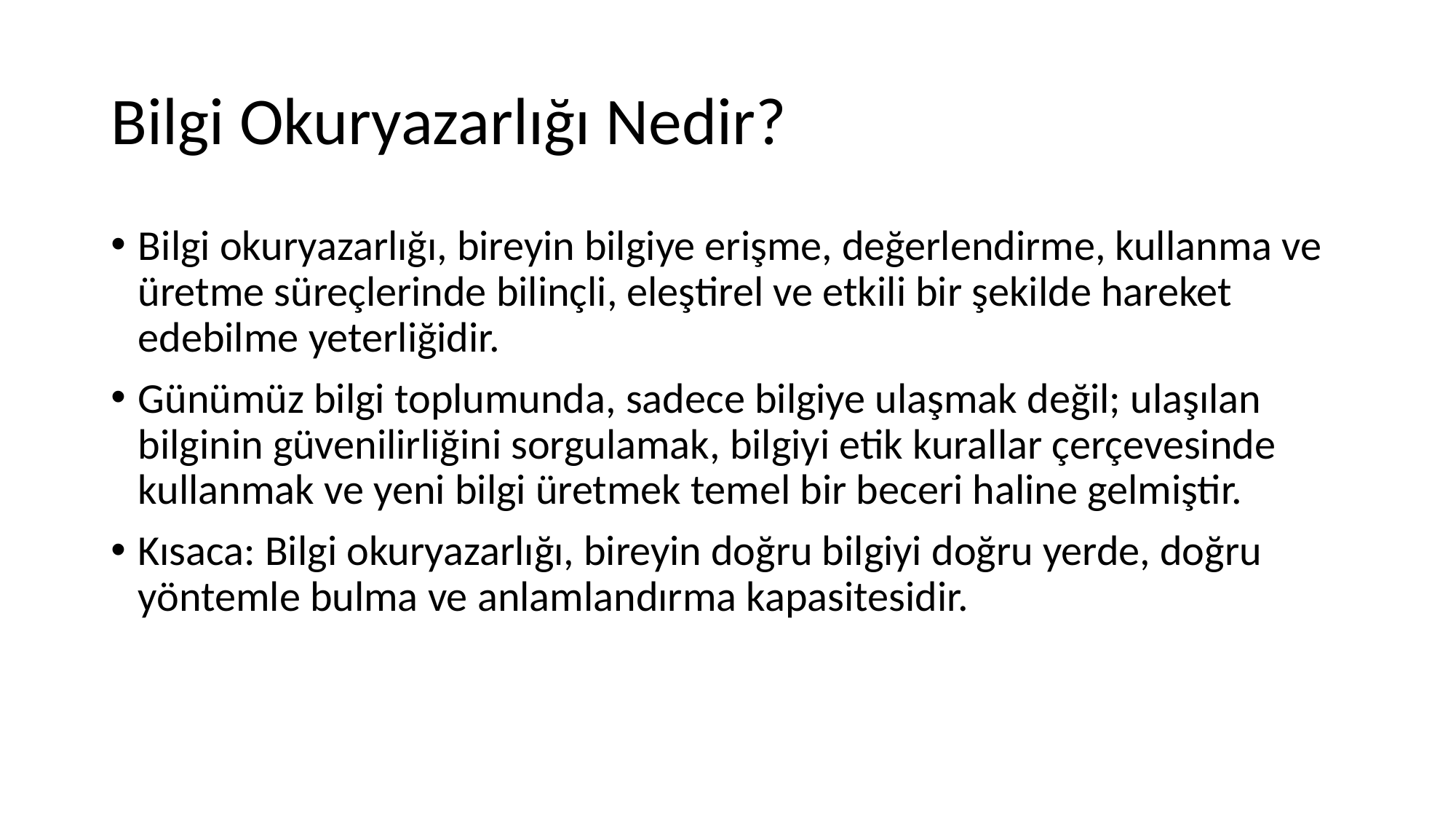

# Bilgi Okuryazarlığı Nedir?
Bilgi okuryazarlığı, bireyin bilgiye erişme, değerlendirme, kullanma ve üretme süreçlerinde bilinçli, eleştirel ve etkili bir şekilde hareket edebilme yeterliğidir.
Günümüz bilgi toplumunda, sadece bilgiye ulaşmak değil; ulaşılan bilginin güvenilirliğini sorgulamak, bilgiyi etik kurallar çerçevesinde kullanmak ve yeni bilgi üretmek temel bir beceri haline gelmiştir.
Kısaca: Bilgi okuryazarlığı, bireyin doğru bilgiyi doğru yerde, doğru yöntemle bulma ve anlamlandırma kapasitesidir.